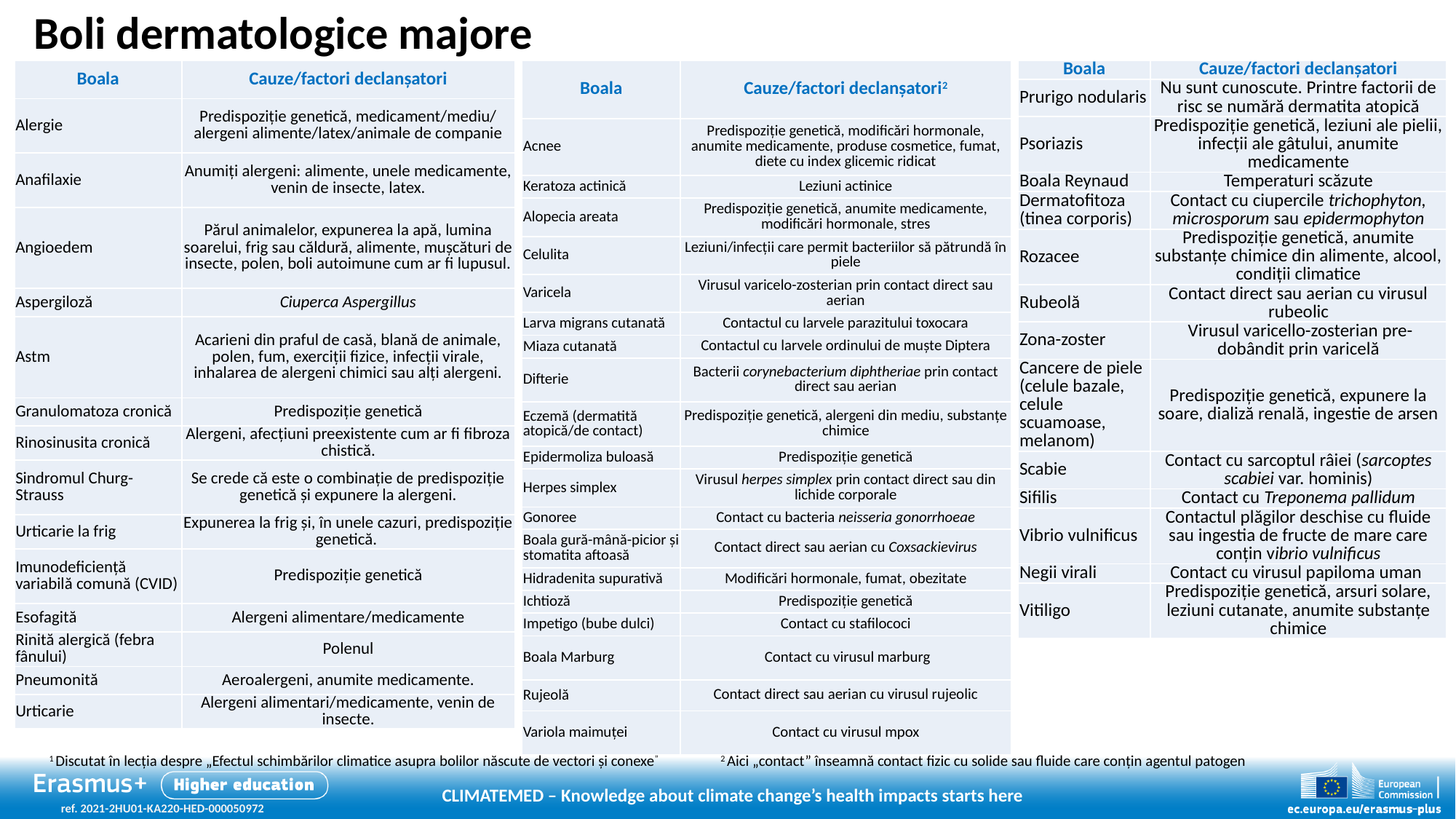

# Boli dermatologice majore
| Boala | Cauze/factori declanșatori |
| --- | --- |
| Alergie | Predispoziție genetică, medicament/mediu/ alergeni alimente/latex/animale de companie |
| Anafilaxie | Anumiți alergeni: alimente, unele medicamente, venin de insecte, latex. |
| Angioedem | Părul animalelor, expunerea la apă, lumina soarelui, frig sau căldură, alimente, mușcături de insecte, polen, boli autoimune cum ar fi lupusul. |
| Aspergiloză | Ciuperca Aspergillus |
| Astm | Acarieni din praful de casă, blană de animale, polen, fum, exerciții fizice, infecții virale, inhalarea de alergeni chimici sau alți alergeni. |
| Granulomatoza cronică | Predispoziție genetică |
| Rinosinusita cronică | Alergeni, afecțiuni preexistente cum ar fi fibroza chistică. |
| Sindromul Churg-Strauss | Se crede că este o combinație de predispoziție genetică și expunere la alergeni. |
| Urticarie la frig | Expunerea la frig și, în unele cazuri, predispoziție genetică. |
| Imunodeficiență variabilă comună (CVID) | Predispoziție genetică |
| Esofagită | Alergeni alimentare/medicamente |
| Rinită alergică (febra fânului) | Polenul |
| Pneumonită | Aeroalergeni, anumite medicamente. |
| Urticarie | Alergeni alimentari/medicamente, venin de insecte. |
| Boala | Cauze/factori declanșatori2 |
| --- | --- |
| Acnee | Predispoziție genetică, modificări hormonale, anumite medicamente, produse cosmetice, fumat, diete cu index glicemic ridicat |
| Keratoza actinică | Leziuni actinice |
| Alopecia areata | Predispoziție genetică, anumite medicamente, modificări hormonale, stres |
| Celulita | Leziuni/infecții care permit bacteriilor să pătrundă în piele |
| Varicela | Virusul varicelo-zosterian prin contact direct sau aerian |
| Larva migrans cutanată | Contactul cu larvele parazitului toxocara |
| Miaza cutanată | Contactul cu larvele ordinului de muște Diptera |
| Difterie | Bacterii corynebacterium diphtheriae prin contact direct sau aerian |
| Eczemă (dermatită atopică/de contact) | Predispoziție genetică, alergeni din mediu, substanțe chimice |
| Epidermoliza buloasă | Predispoziție genetică |
| Herpes simplex | Virusul herpes simplex prin contact direct sau din lichide corporale |
| Gonoree | Contact cu bacteria neisseria gonorrhoeae |
| Boala gură-mână-picior și stomatita aftoasă | Contact direct sau aerian cu Coxsackievirus |
| Hidradenita supurativă | Modificări hormonale, fumat, obezitate |
| Ichtioză | Predispoziție genetică |
| Impetigo (bube dulci) | Contact cu stafilococi |
| Boala Marburg | Contact cu virusul marburg |
| Rujeolă | Contact direct sau aerian cu virusul rujeolic |
| Variola maimuței | Contact cu virusul mpox |
| Boala | Cauze/factori declanșatori |
| --- | --- |
| Prurigo nodularis | Nu sunt cunoscute. Printre factorii de risc se numără dermatita atopică |
| Psoriazis | Predispoziție genetică, leziuni ale pielii, infecții ale gâtului, anumite medicamente |
| Boala Reynaud | Temperaturi scăzute |
| Dermatofitoza (tinea corporis) | Contact cu ciupercile trichophyton, microsporum sau epidermophyton |
| Rozacee | Predispoziție genetică, anumite substanțe chimice din alimente, alcool, condiții climatice |
| Rubeolă | Contact direct sau aerian cu virusul rubeolic |
| Zona-zoster | Virusul varicello-zosterian pre-dobândit prin varicelă |
| Cancere de piele (celule bazale, celule scuamoase, melanom) | Predispoziție genetică, expunere la soare, dializă renală, ingestie de arsen |
| Scabie | Contact cu sarcoptul râiei (sarcoptes scabiei var. hominis) |
| Sifilis | Contact cu Treponema pallidum |
| Vibrio vulnificus | Contactul plăgilor deschise cu fluide sau ingestia de fructe de mare care conțin vibrio vulnificus |
| Negii virali | Contact cu virusul papiloma uman |
| Vitiligo | Predispoziție genetică, arsuri solare, leziuni cutanate, anumite substanțe chimice |
2 Aici „contact” înseamnă contact fizic cu solide sau fluide care conțin agentul patogen
1 Discutat în lecția despre „Efectul schimbărilor climatice asupra bolilor născute de vectori și conexe”